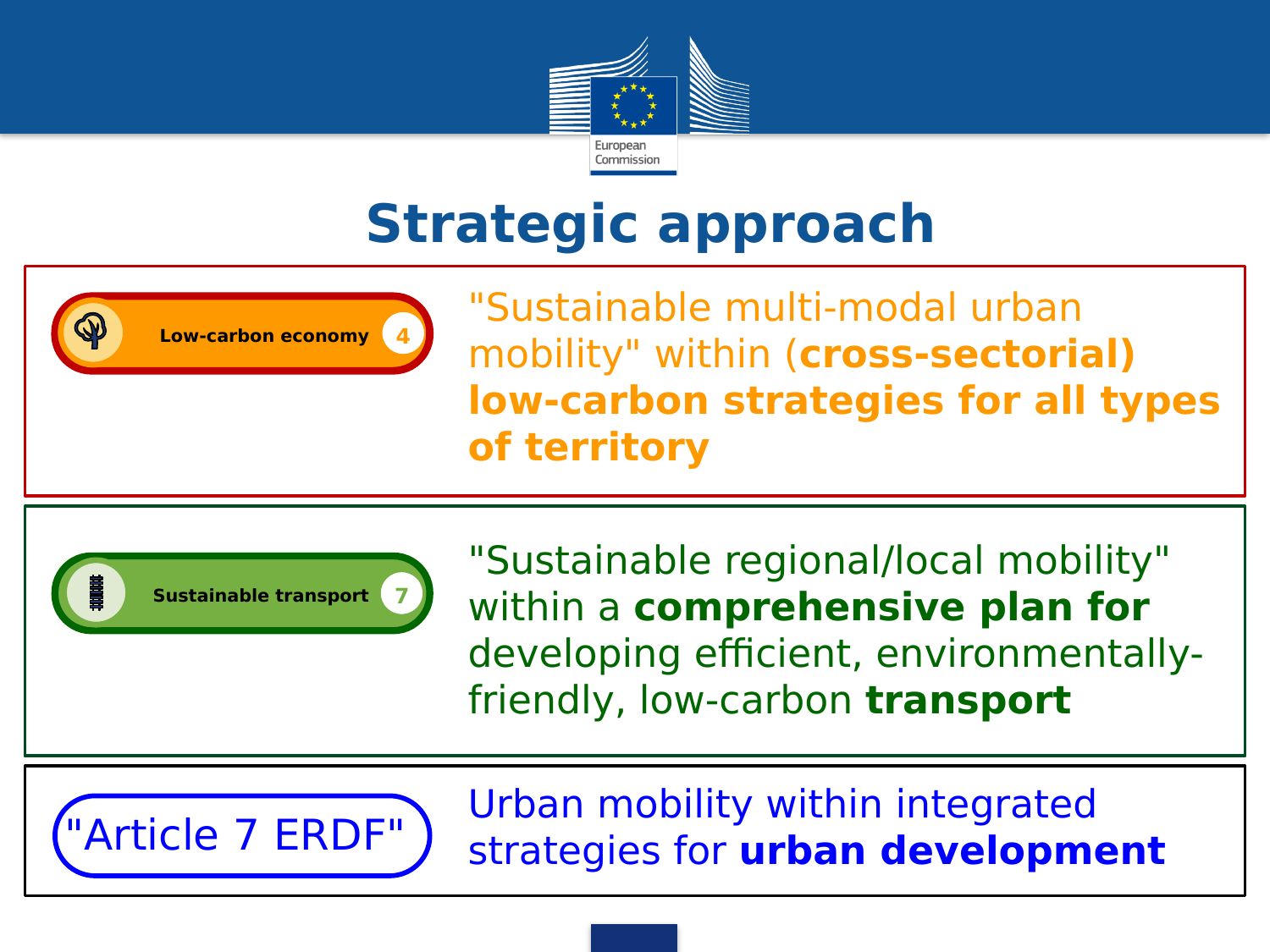

# Strategic approach

"Sustainable multi-modal urban mobility" within (cross-sectorial) low-carbon strategies for all types of territory

"Sustainable regional/local mobility" within a comprehensive plan for developing efficient, environmentally-friendly, low-carbon transport

Urban mobility within integrated strategies for urban development
Low-carbon economy

4

Sustainable transport

7

"Article 7 ERDF"